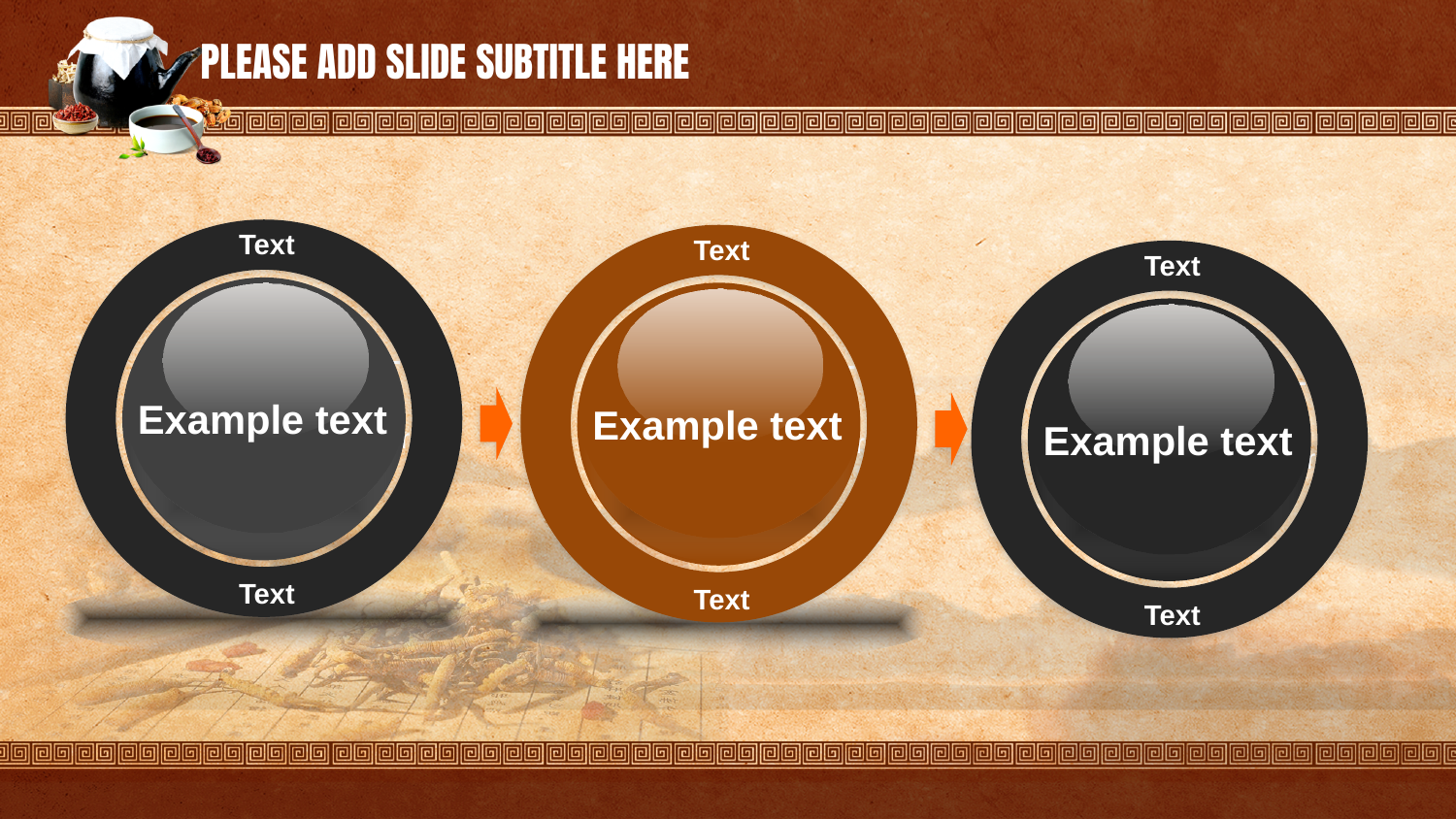

PLEASE ADD SLIDE SUBTITLE HERE

Text

EXAMPLE TEXT
Go ahead and replace it with your own text.
Example text
Text

Text

EXAMPLE TEXT
Go ahead and replace it with your own text.
Example text
Text

Text

EXAMPLE TEXT
Go ahead and replace it with your own text.
Example text
Text